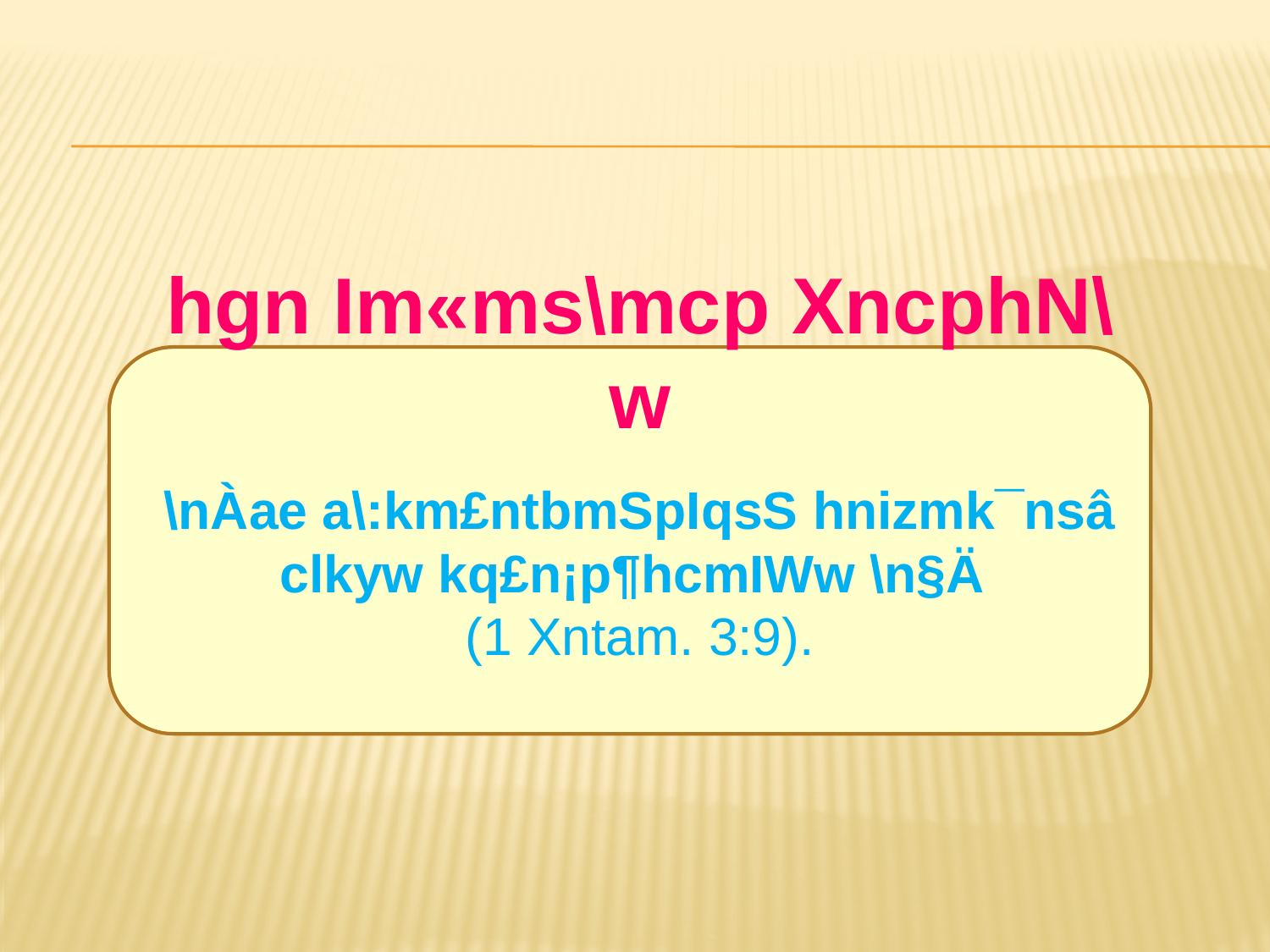

hgn Im«ms\mcp XncphN\w

\nÀae a\:km£ntbmSpIqsS hnizmk¯nsâ clkyw kq£n¡p¶hcmIWw \n§Ä
(1 Xntam. 3:9).